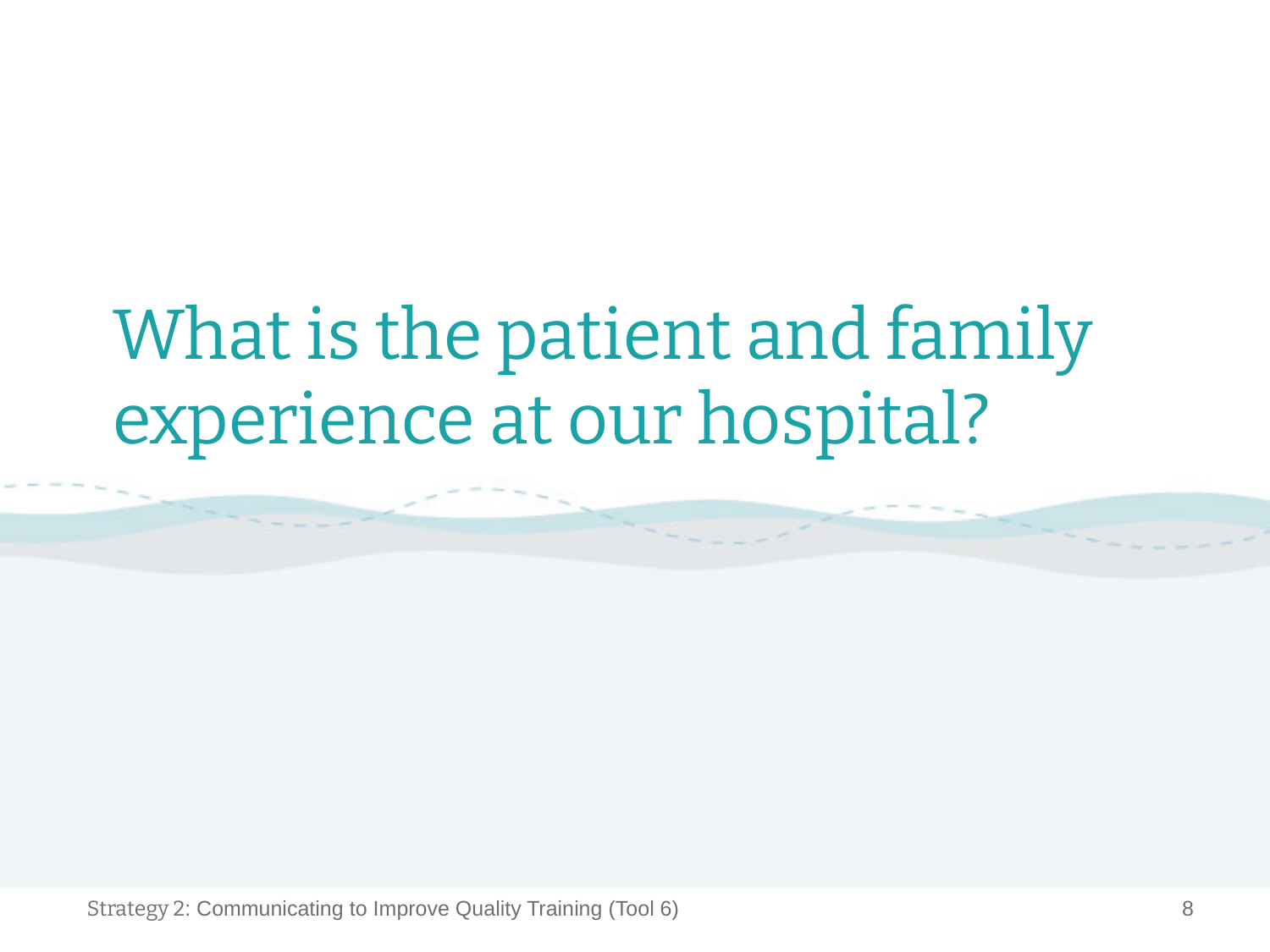

# What is the patient and family experience at our hospital?
Strategy 2: Communicating to Improve Quality Training (Tool 6)
8